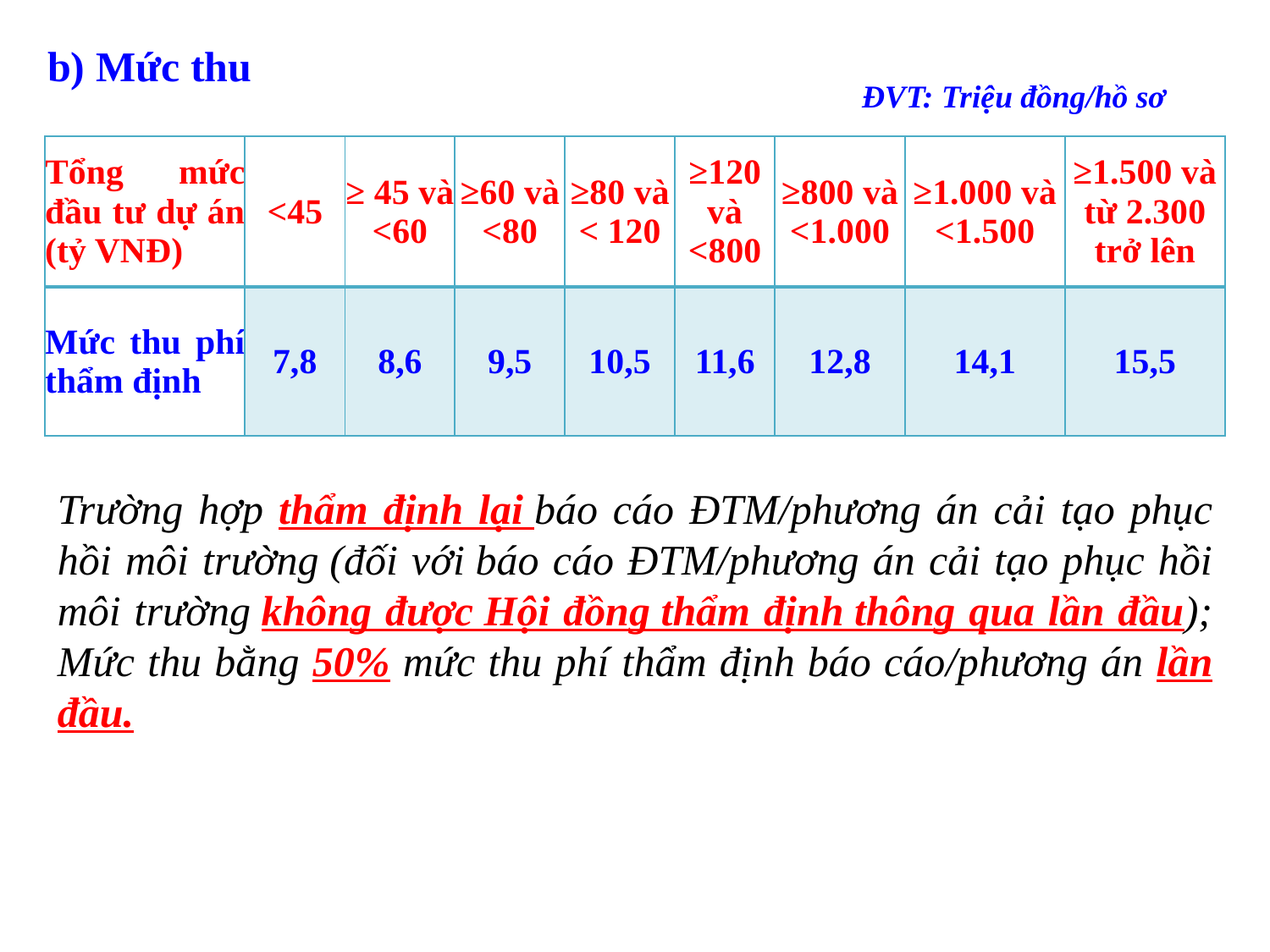

b) Mức thu
ĐVT: Triệu đồng/hồ sơ
| Tổng mức đầu tư dự án (tỷ VNĐ) | <45 | ≥ 45 và <60 | ≥60 và <80 | ≥80 và < 120 | ≥120 và <800 | ≥800 và <1.000 | ≥1.000 và <1.500 | ≥1.500 và từ 2.300 trở lên |
| --- | --- | --- | --- | --- | --- | --- | --- | --- |
| Mức thu phí thẩm định | 7,8 | 8,6 | 9,5 | 10,5 | 11,6 | 12,8 | 14,1 | 15,5 |
Trường hợp thẩm định lại báo cáo ĐTM/phương án cải tạo phục hồi môi trường (đối với báo cáo ĐTM/phương án cải tạo phục hồi môi trường không được Hội đồng thẩm định thông qua lần đầu); Mức thu bằng 50% mức thu phí thẩm định báo cáo/phương án lần đầu.